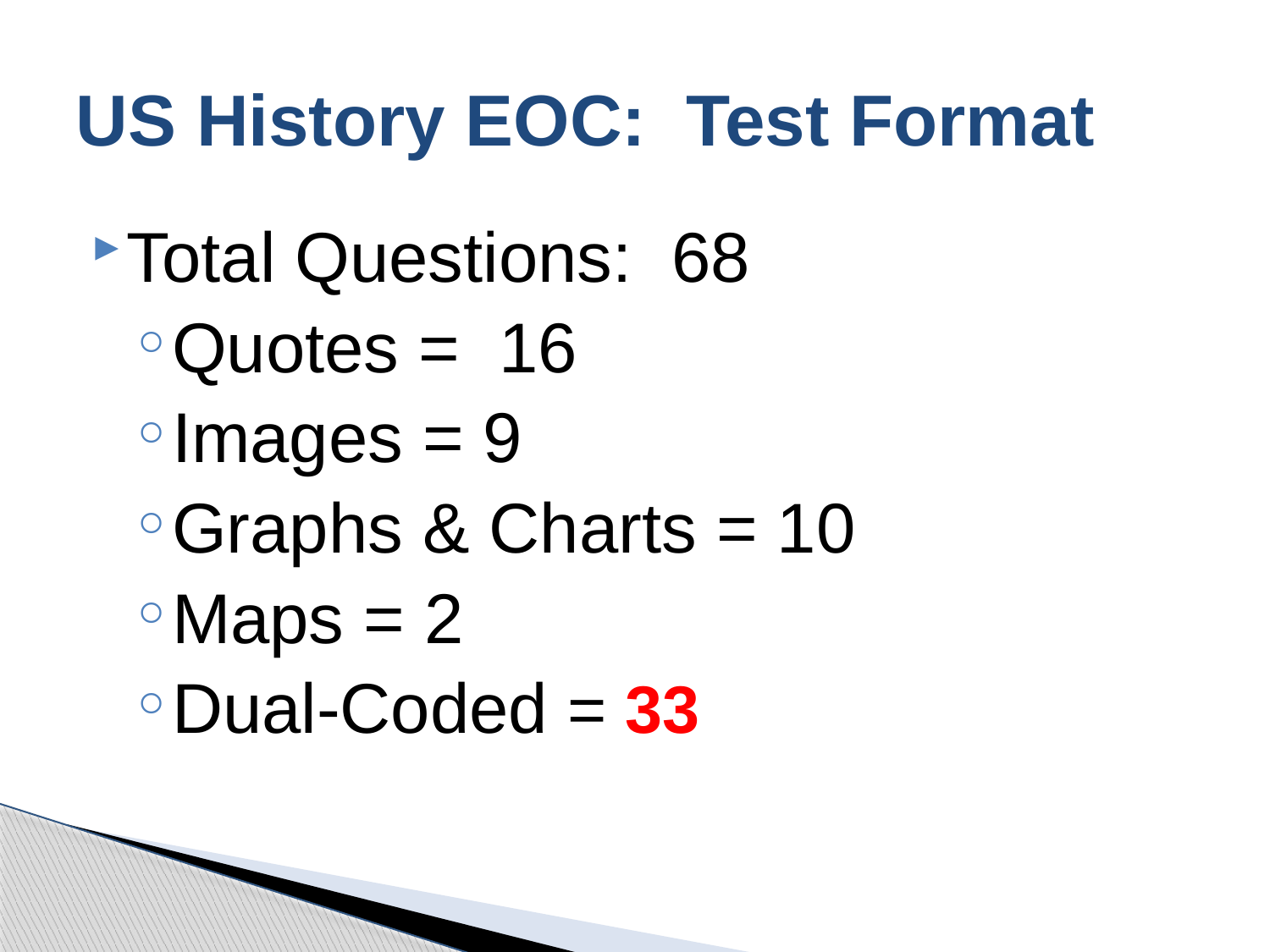

# US History EOC:  Test Format
Total Questions:  68
Quotes =  16
Images = 9
Graphs & Charts = 10
Maps = 2
Dual-Coded = 33